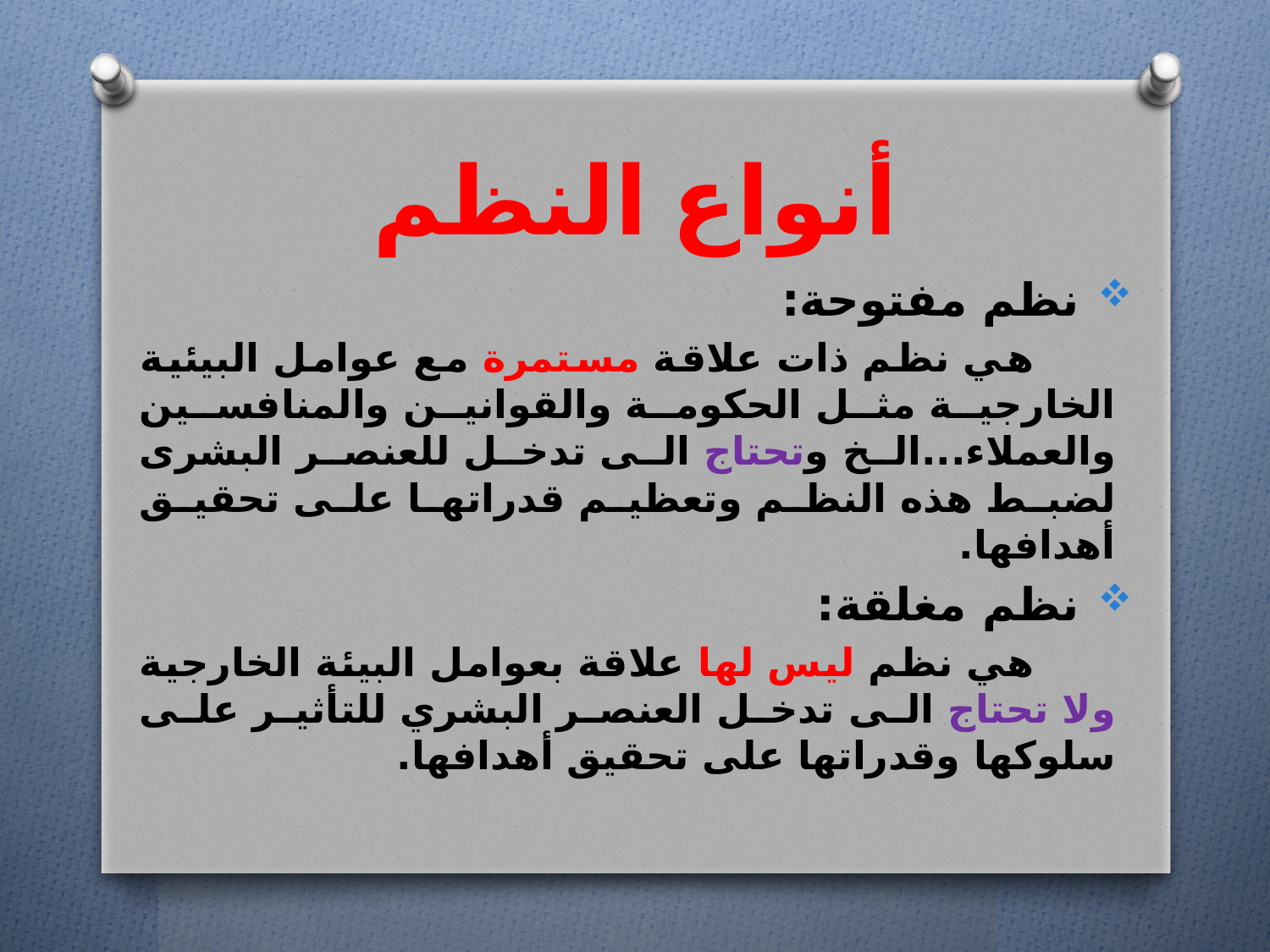

# أنواع النظم
 نظم مفتوحة:
      هي نظم ذات علاقة مستمرة مع عوامل البيئية الخارجية مثل الحكومة والقوانين والمنافسين والعملاء...الخ وتحتاج الى تدخل للعنصر البشرى لضبط هذه النظم وتعظيم قدراتها على تحقيق أهدافها.
 نظم مغلقة:
      هي نظم ليس لها علاقة بعوامل البيئة الخارجية ولا تحتاج الى تدخل العنصر البشري للتأثير على سلوكها وقدراتها على تحقيق أهدافها.